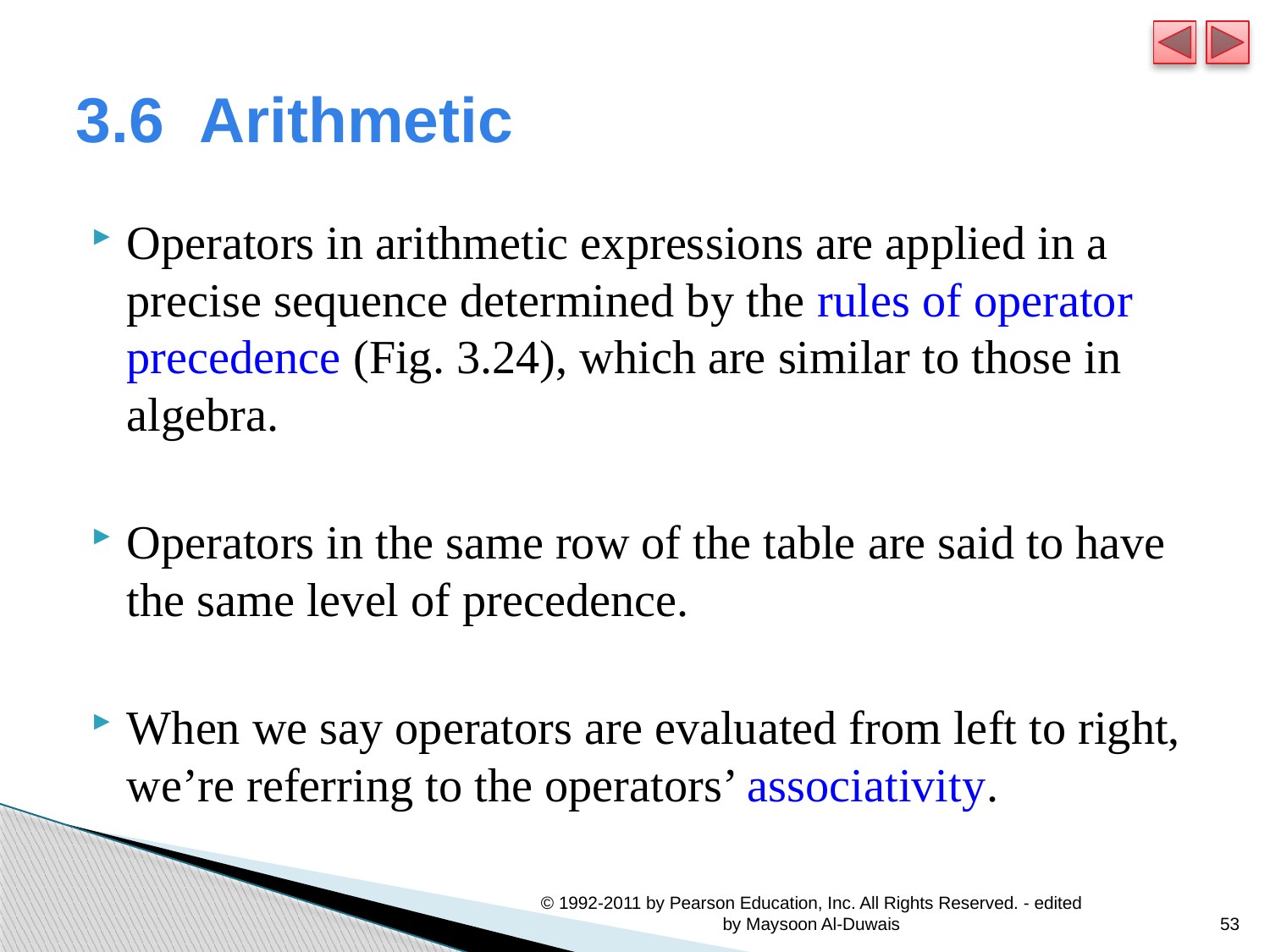

# 3.6  Arithmetic
Operators in arithmetic expressions are applied in a precise sequence determined by the rules of operator precedence (Fig. 3.24), which are similar to those in algebra.

Operators in the same row of the table are said to have the same level of precedence.

When we say operators are evaluated from left to right, we’re referring to the operators’ associativity.
© 1992-2011 by Pearson Education, Inc. All Rights Reserved. - edited by Maysoon Al-Duwais
53